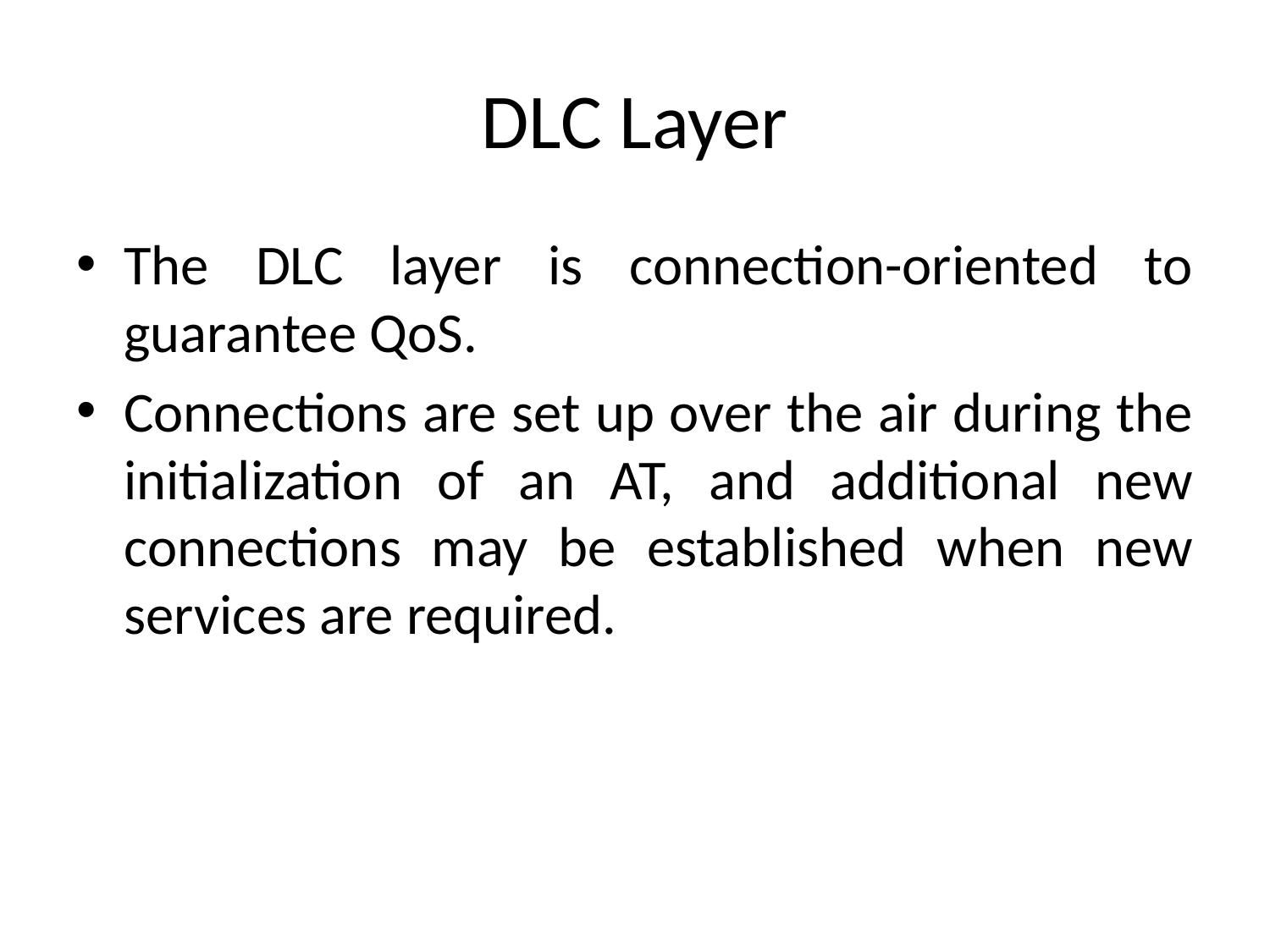

# DLC Layer
The DLC layer is connection-oriented to guarantee QoS.
Connections are set up over the air during the initialization of an AT, and additional new connections may be established when new services are required.